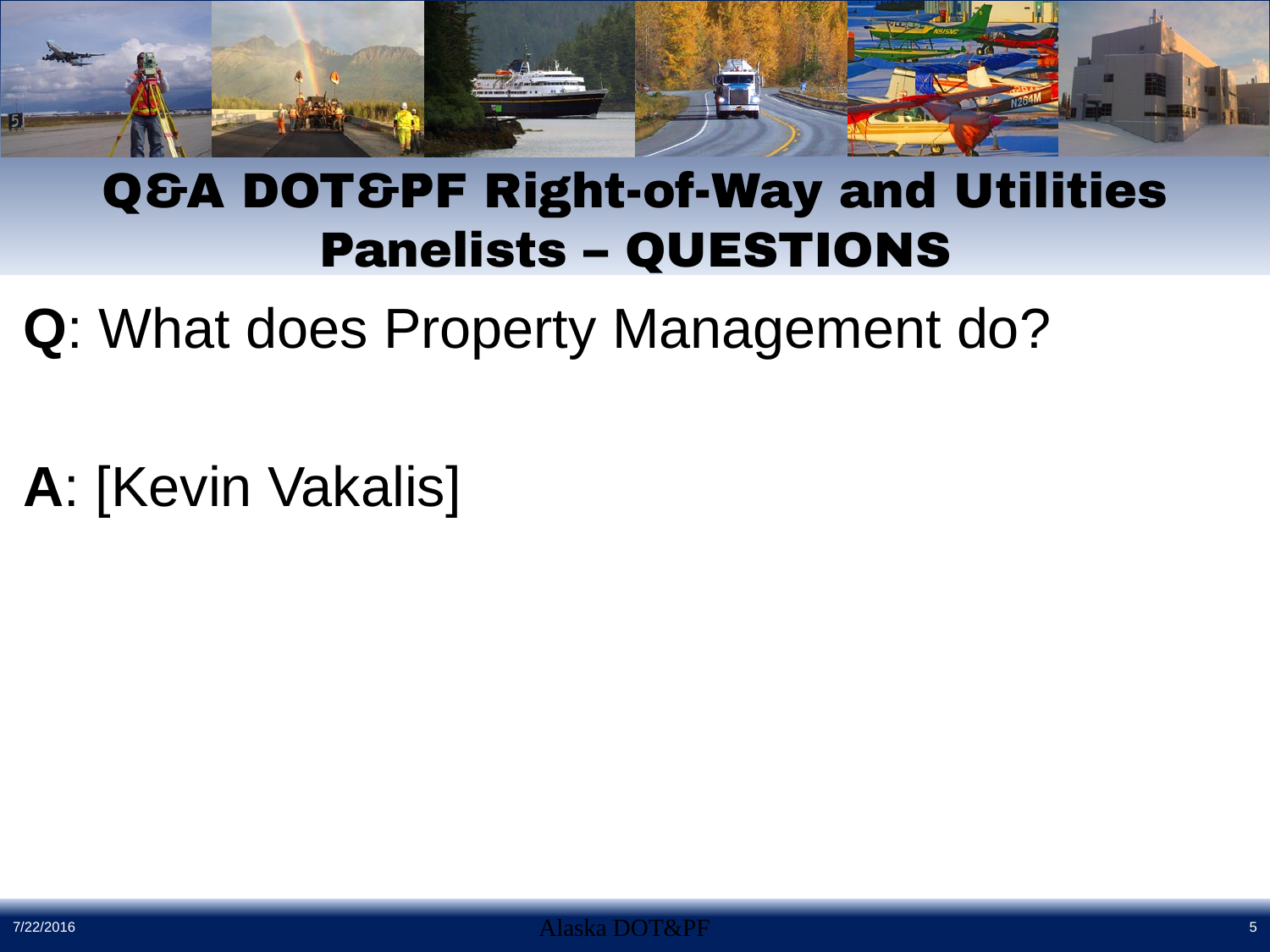

# Q&A DOT&PF Right-of-Way and Utilities Panelists – Questions
Q: What does Property Management do?

A: [Kevin Vakalis]
7/22/2016
Alaska DOT&PF
5